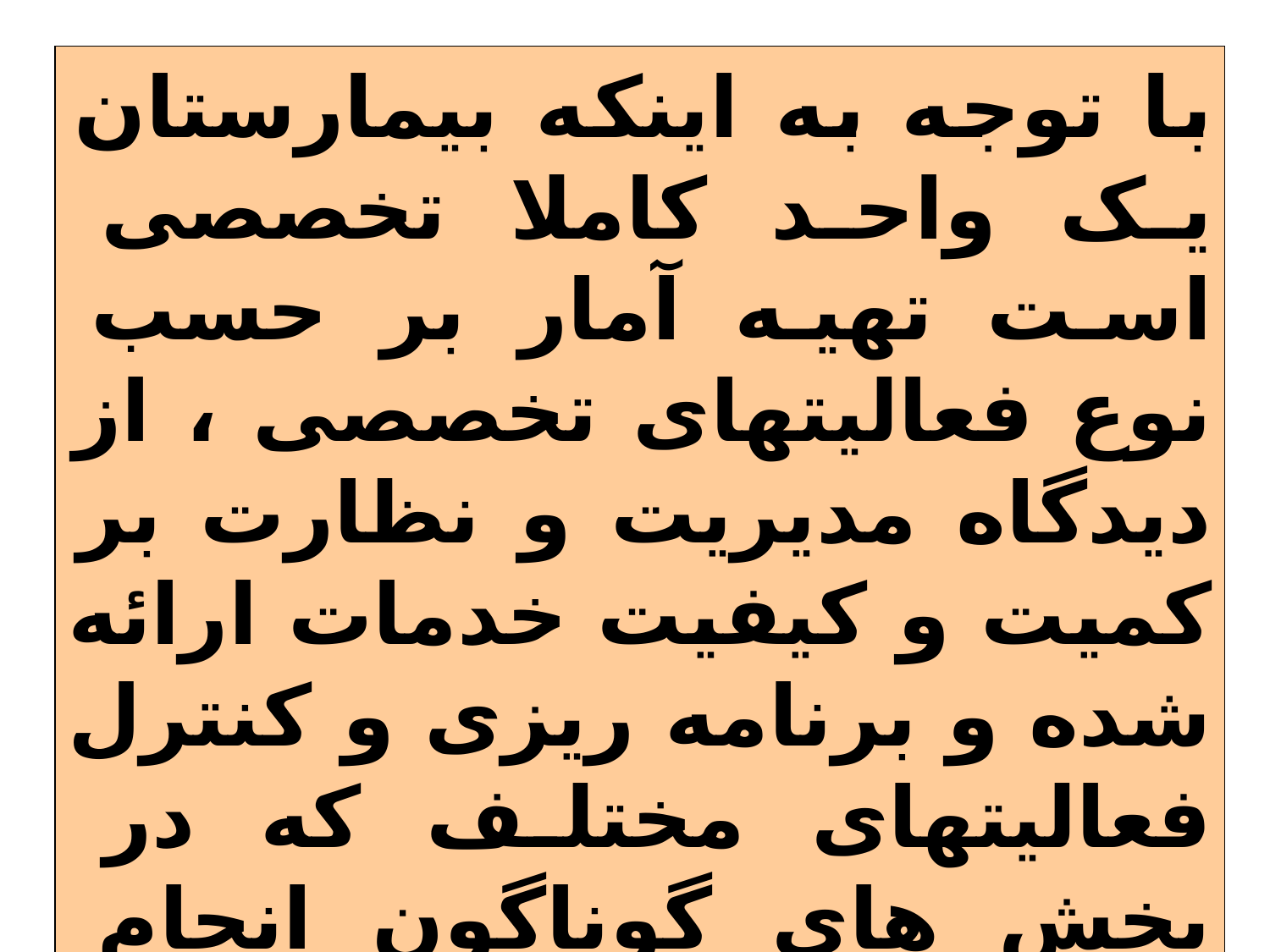

با توجه به اینکه بیمارستان یک واحد کاملا تخصصی است تهیه آمار بر حسب نوع فعالیتهای تخصصی ، از دیدگاه مدیریت و نظارت بر کمیت و کیفیت خدمات ارائه شده و برنامه ریزی و کنترل فعالیتهای مختلف که در بخش های گوناگون انجام می شود ، اهمیت فراوان دارد